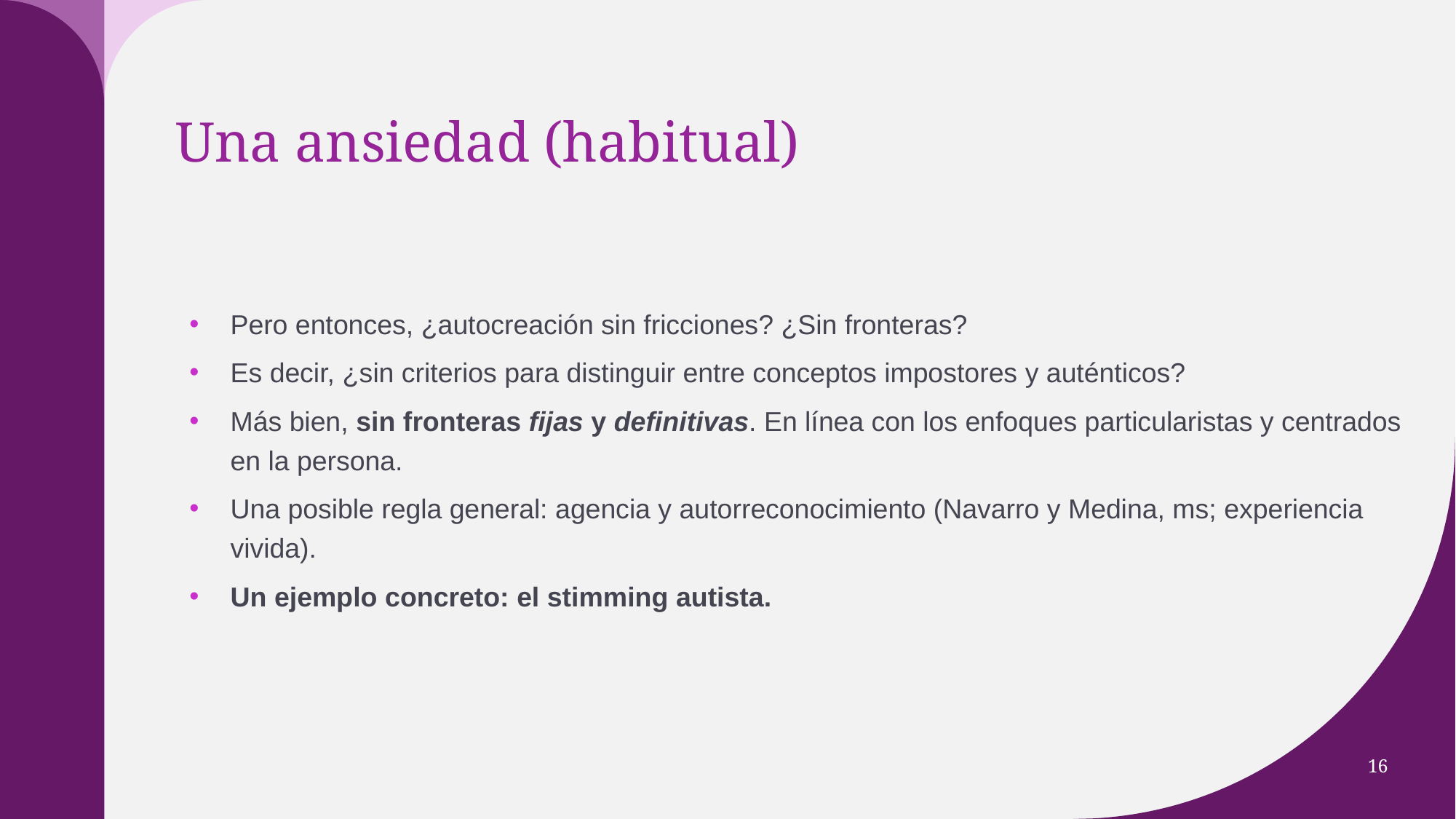

# Una ansiedad (habitual)
Pero entonces, ¿autocreación sin fricciones? ¿Sin fronteras?
Es decir, ¿sin criterios para distinguir entre conceptos impostores y auténticos?
Más bien, sin fronteras fijas y definitivas. En línea con los enfoques particularistas y centrados en la persona.
Una posible regla general: agencia y autorreconocimiento (Navarro y Medina, ms; experiencia vivida).
Un ejemplo concreto: el stimming autista.
16